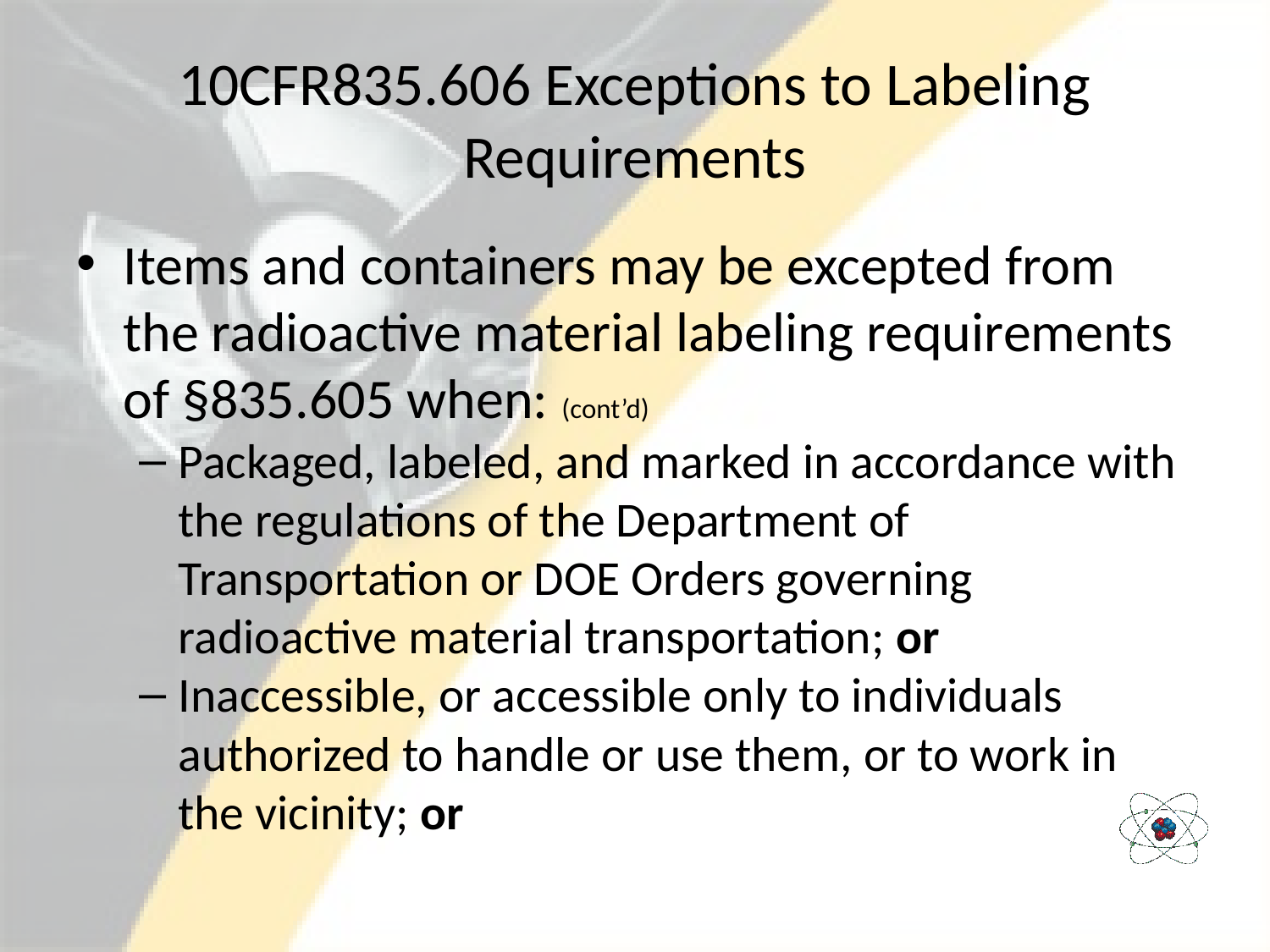

# 10CFR835.606 Exceptions to Labeling Requirements
Items and containers may be excepted from the radioactive material labeling requirements of §835.605 when: (cont’d)
Packaged, labeled, and marked in accordance with the regulations of the Department of Transportation or DOE Orders governing radioactive material transportation; or
Inaccessible, or accessible only to individuals authorized to handle or use them, or to work in the vicinity; or